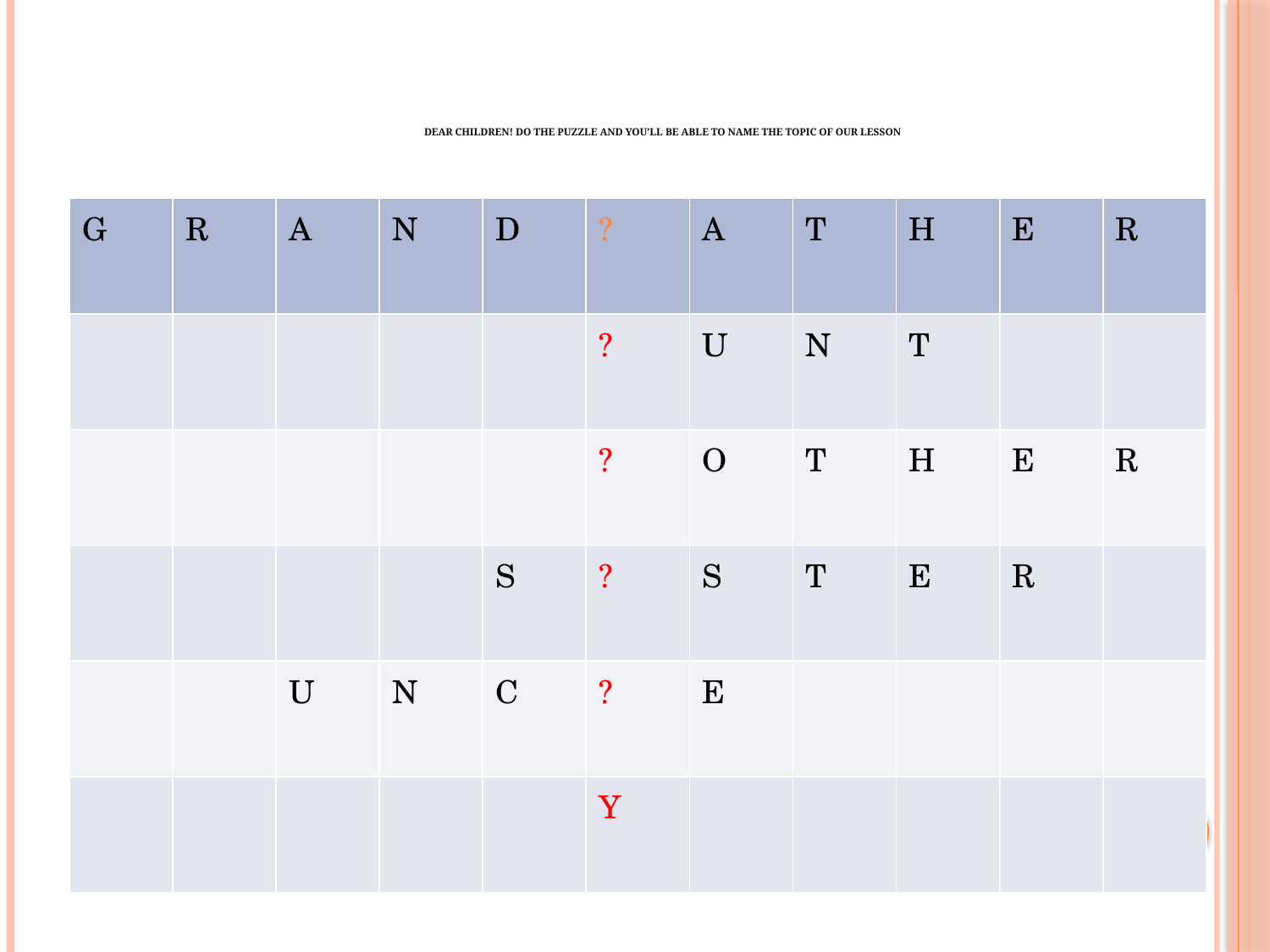

# Dear children! Do the puzzle and you’ll be able to name the topic of our lesson
| G | R | A | N | D | ? | A | T | H | E | R |
| --- | --- | --- | --- | --- | --- | --- | --- | --- | --- | --- |
|  |  |  |  |  | ? | U | N | T |  |  |
|  |  |  |  |  | ? | O | T | H | E | R |
|  |  |  |  | S | ? | S | T | E | R |  |
|  |  | U | N | C | ? | E |  |  |  |  |
|  |  |  |  |  | Y |  |  |  |  |  |